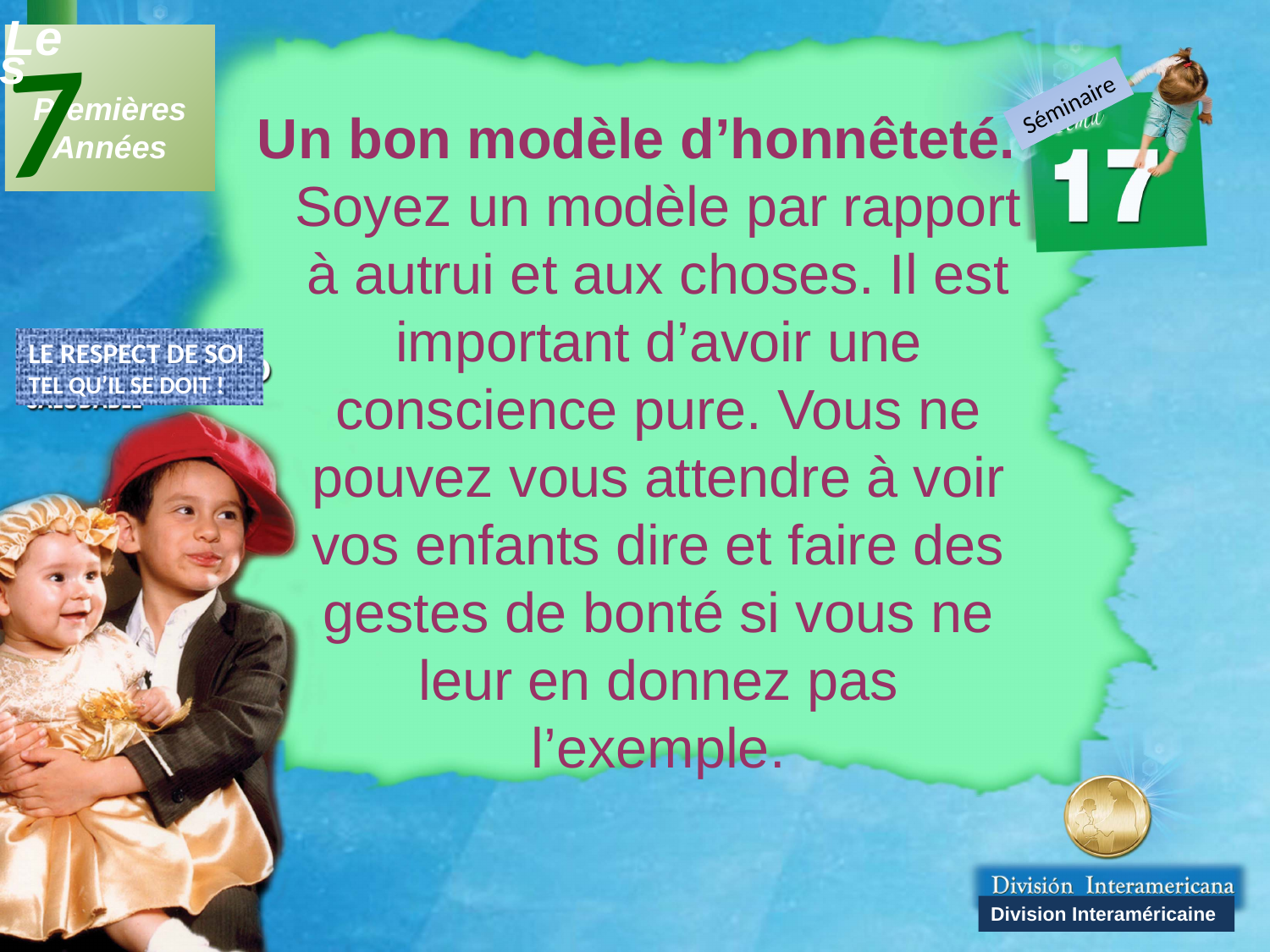

7
Les
         Premières
Années
Séminaire
Un bon modèle d’honnêteté.
Soyez un modèle par rapport à autrui et aux choses. Il est important d’avoir une conscience pure. Vous ne pouvez vous attendre à voir vos enfants dire et faire des gestes de bonté si vous ne leur en donnez pas l’exemple.
LE RESPECT DE SOI
TEL QU’IL SE DOIT !
Division Interaméricaine